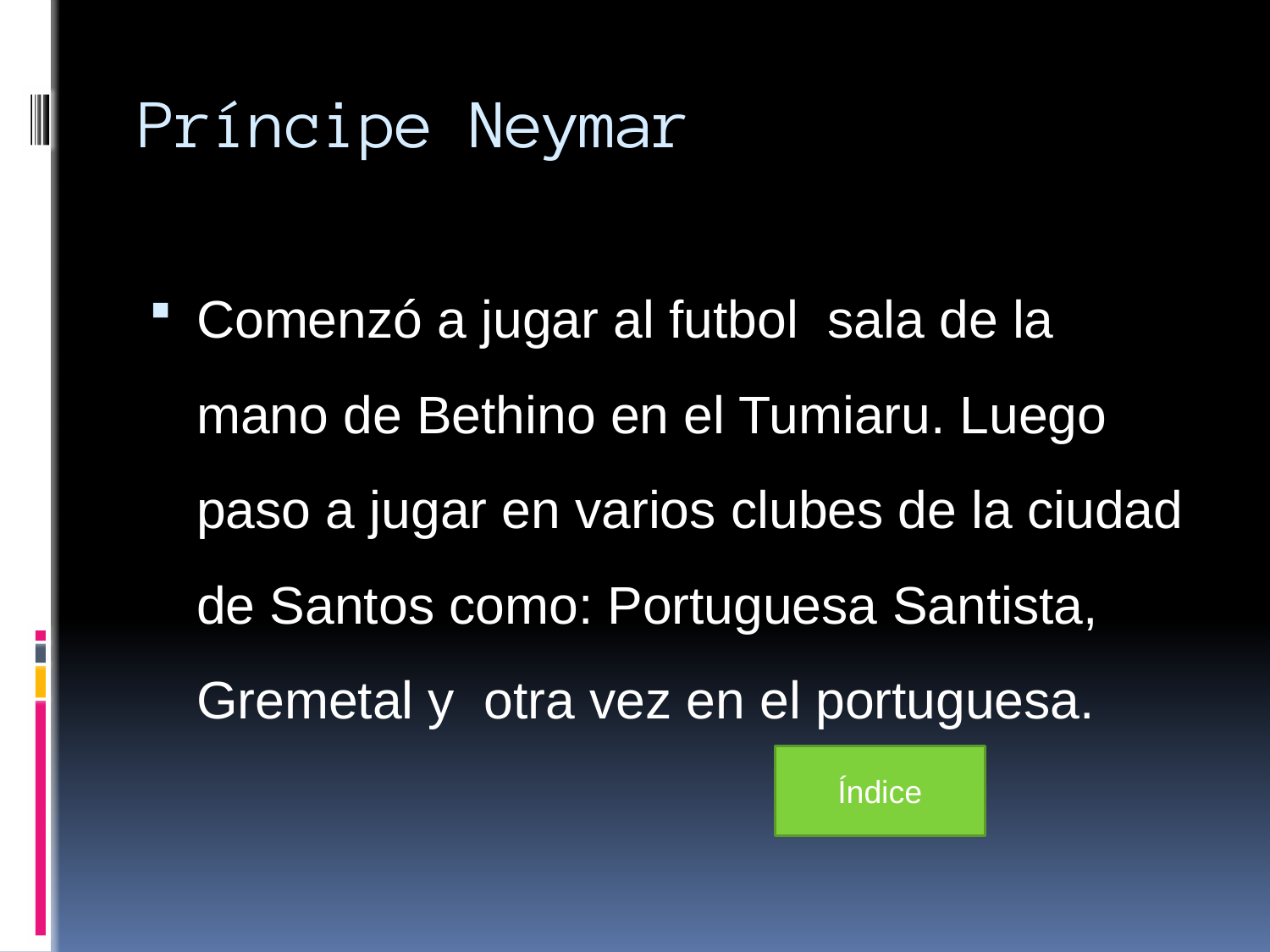

# Príncipe Neymar
Comenzó a jugar al futbol  sala de la mano de Bethino en el Tumiaru. Luego paso a jugar en varios clubes de la ciudad de Santos como: Portuguesa Santista, Gremetal y  otra vez en el portuguesa.
Índice